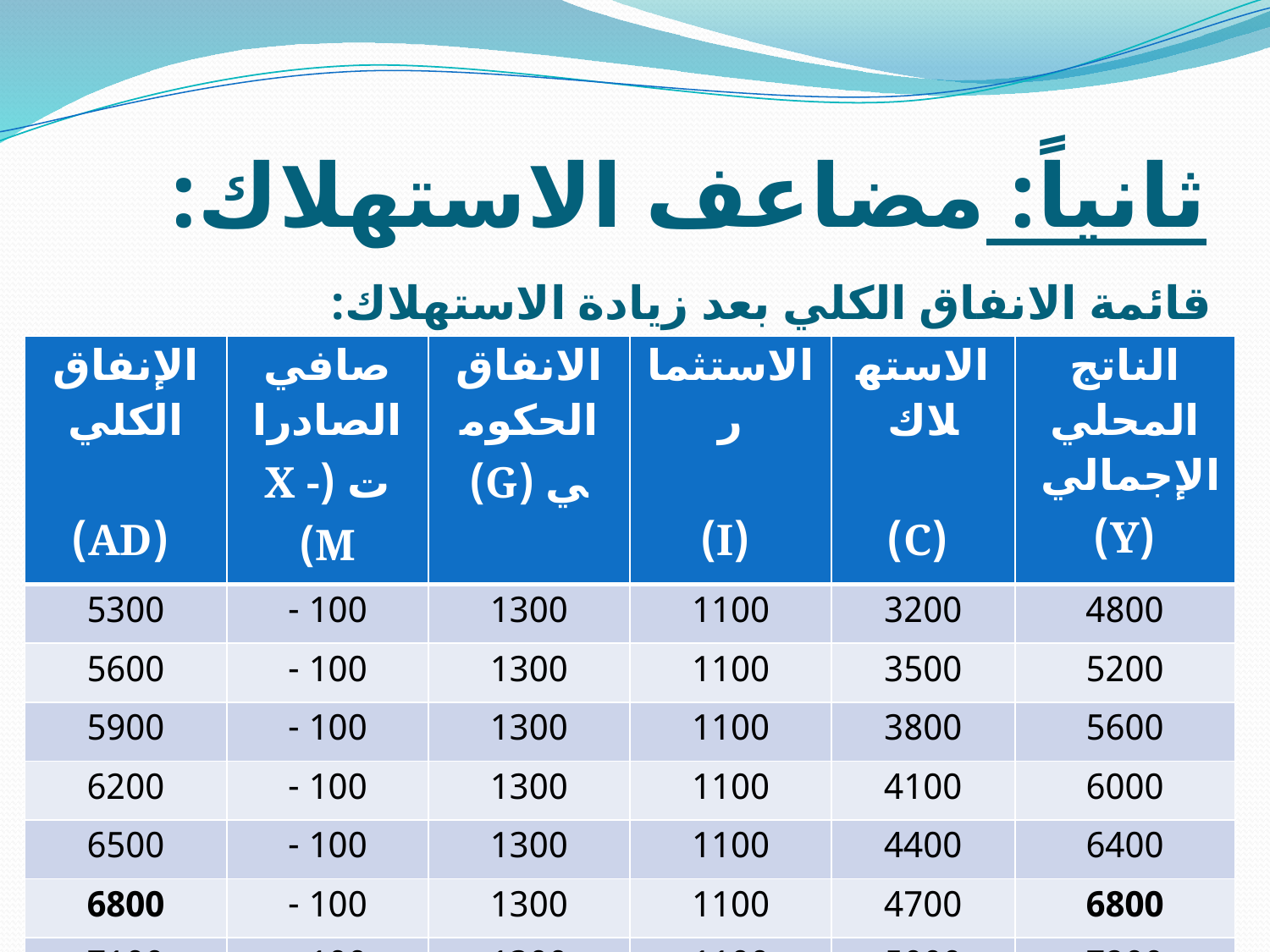

# ثانياً: مضاعف الاستهلاك:
قائمة الانفاق الكلي بعد زيادة الاستهلاك:
| الإنفاق الكلي (AD) | صافي الصادرات (X - M) | الانفاق الحكومي (G) | الاستثمار (I) | الاستهلاك (C) | الناتج المحلي الإجمالي (Y) |
| --- | --- | --- | --- | --- | --- |
| 5300 | 100 - | 1300 | 1100 | 3200 | 4800 |
| 5600 | 100 - | 1300 | 1100 | 3500 | 5200 |
| 5900 | 100 - | 1300 | 1100 | 3800 | 5600 |
| 6200 | 100 - | 1300 | 1100 | 4100 | 6000 |
| 6500 | 100 - | 1300 | 1100 | 4400 | 6400 |
| 6800 | 100 - | 1300 | 1100 | 4700 | 6800 |
| 7100 | 100 - | 1300 | 1100 | 5000 | 7200 |